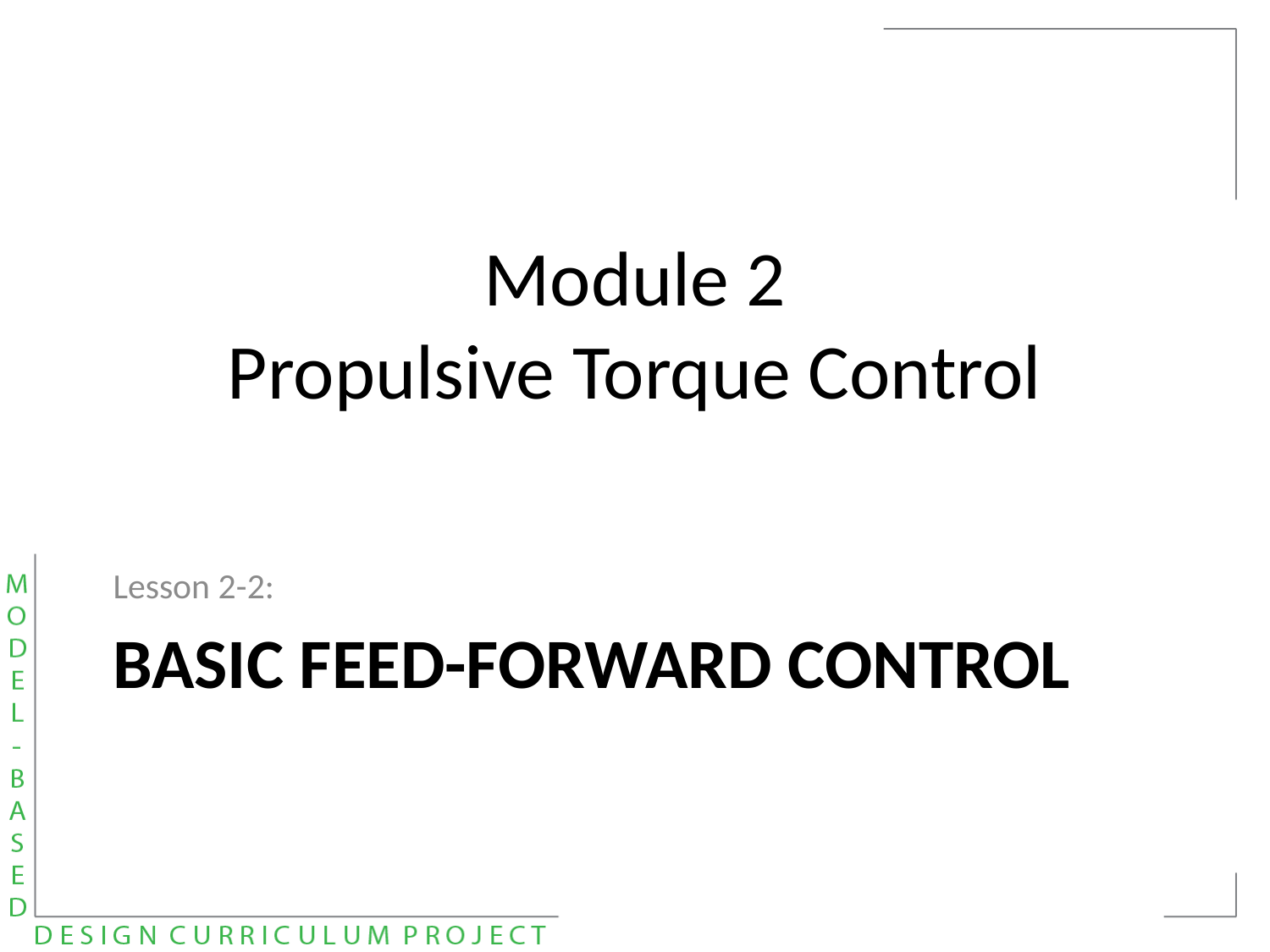

Module 2
Propulsive Torque Control
Lesson 2-2:
# Basic feed-forward control